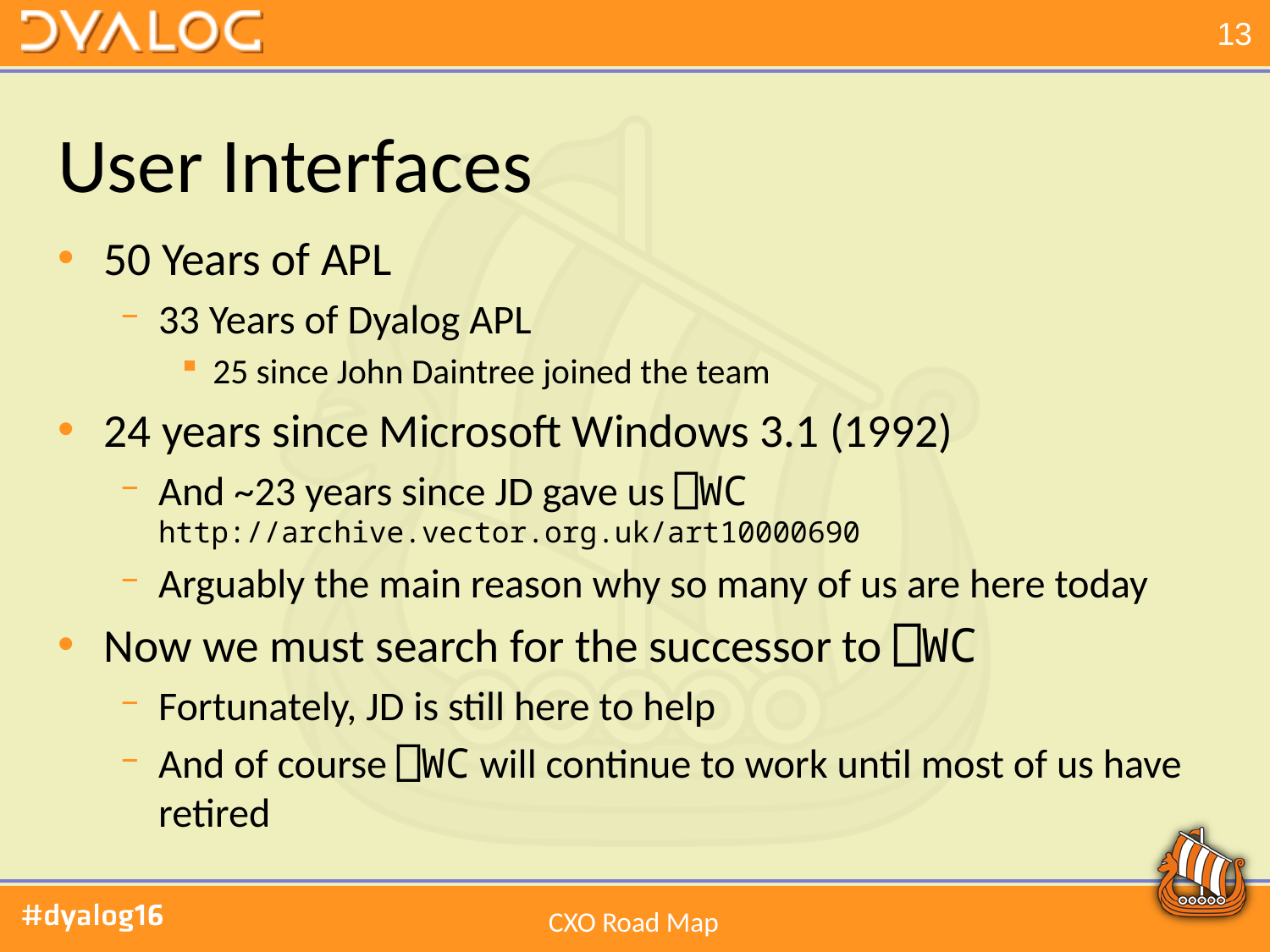

# User Interfaces
50 Years of APL
33 Years of Dyalog APL
25 since John Daintree joined the team
24 years since Microsoft Windows 3.1 (1992)
And ~23 years since JD gave us ⎕WC
http://archive.vector.org.uk/art10000690
Arguably the main reason why so many of us are here today
Now we must search for the successor to ⎕WC
Fortunately, JD is still here to help
And of course ⎕WC will continue to work until most of us have retired
CXO Road Map